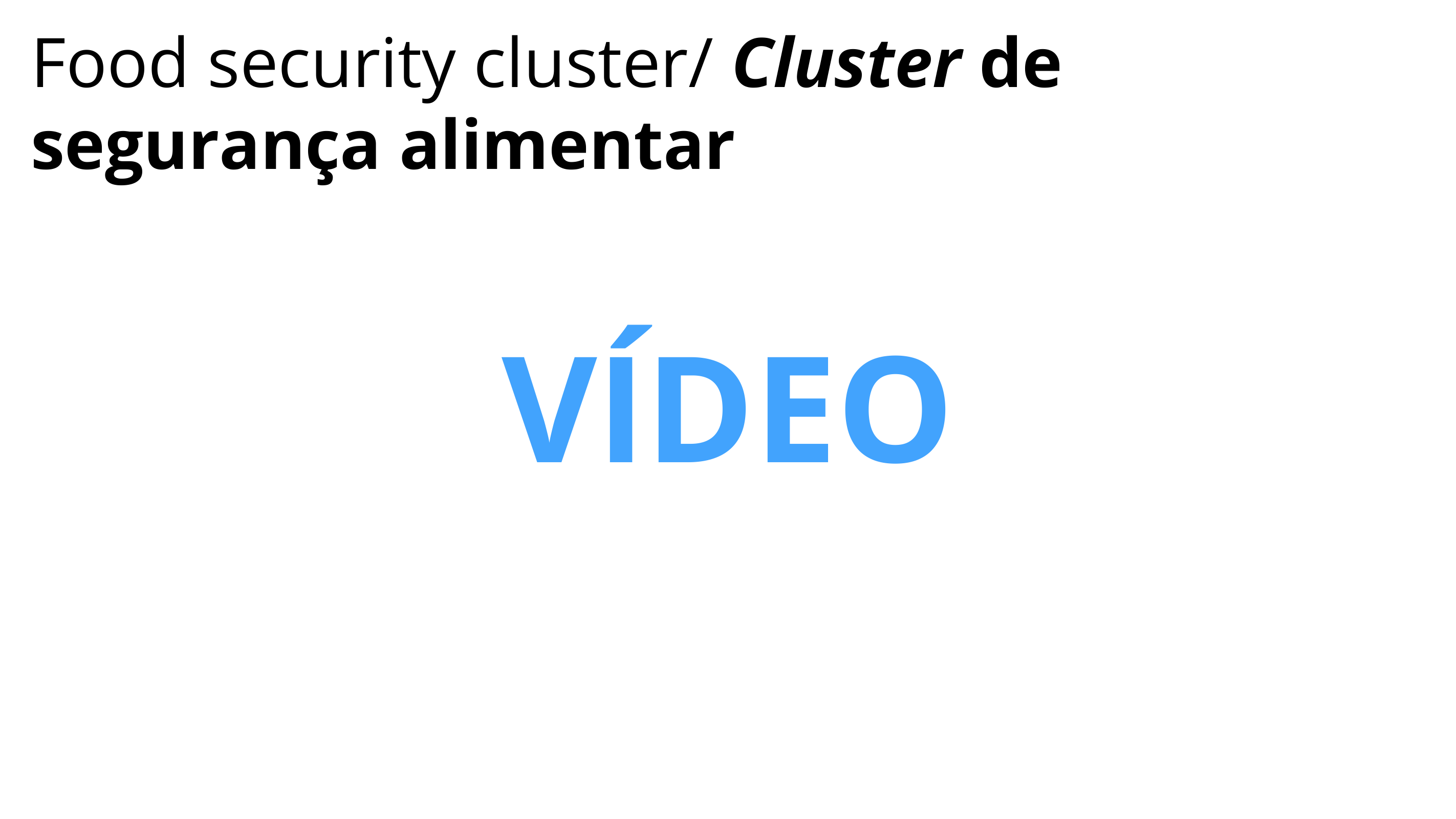

# Food security cluster/ Cluster de segurança alimentar
VÍDEO